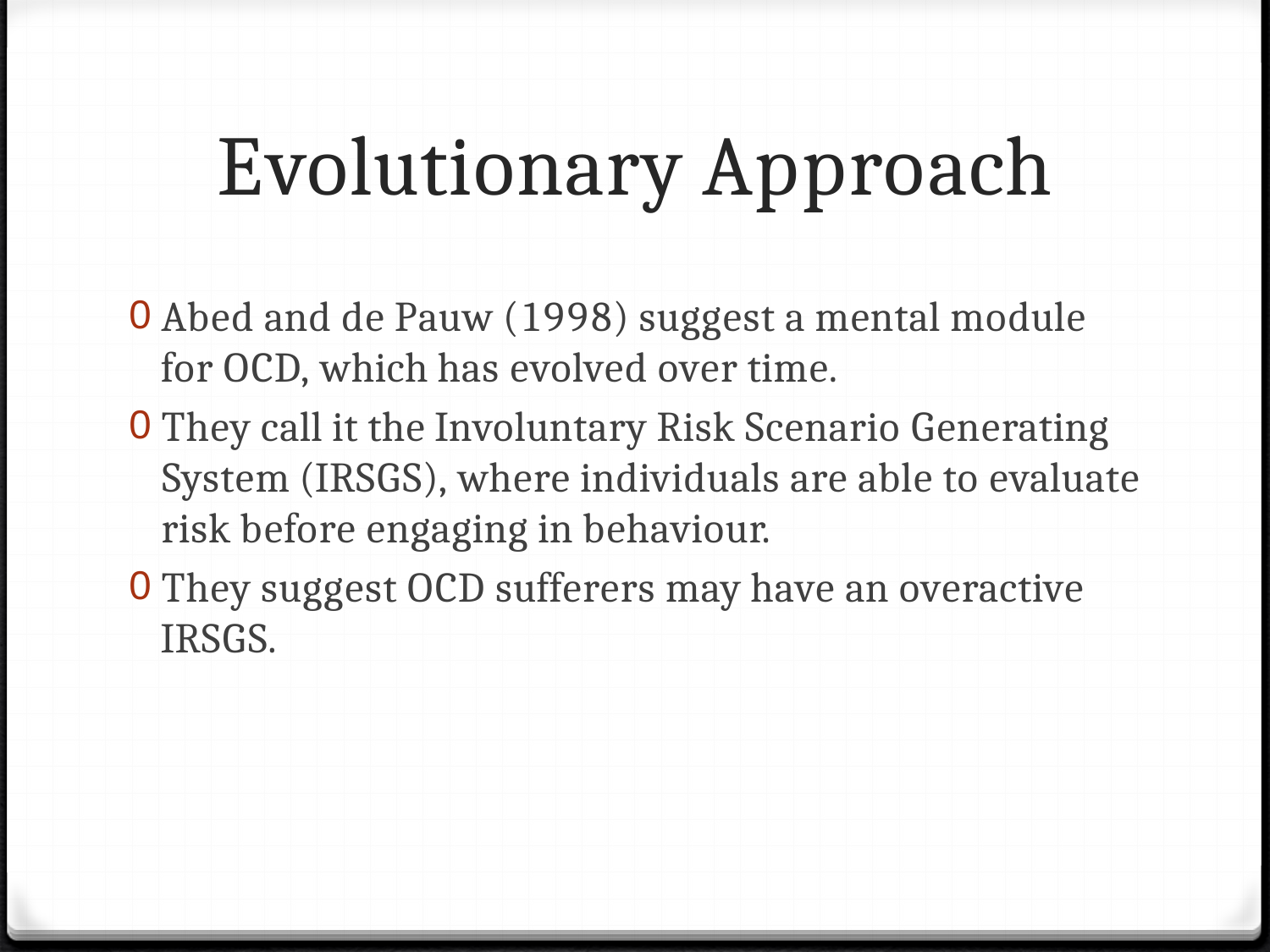

# Evolutionary Approach
Abed and de Pauw (1998) suggest a mental module for OCD, which has evolved over time.
They call it the Involuntary Risk Scenario Generating System (IRSGS), where individuals are able to evaluate risk before engaging in behaviour.
They suggest OCD sufferers may have an overactive IRSGS.